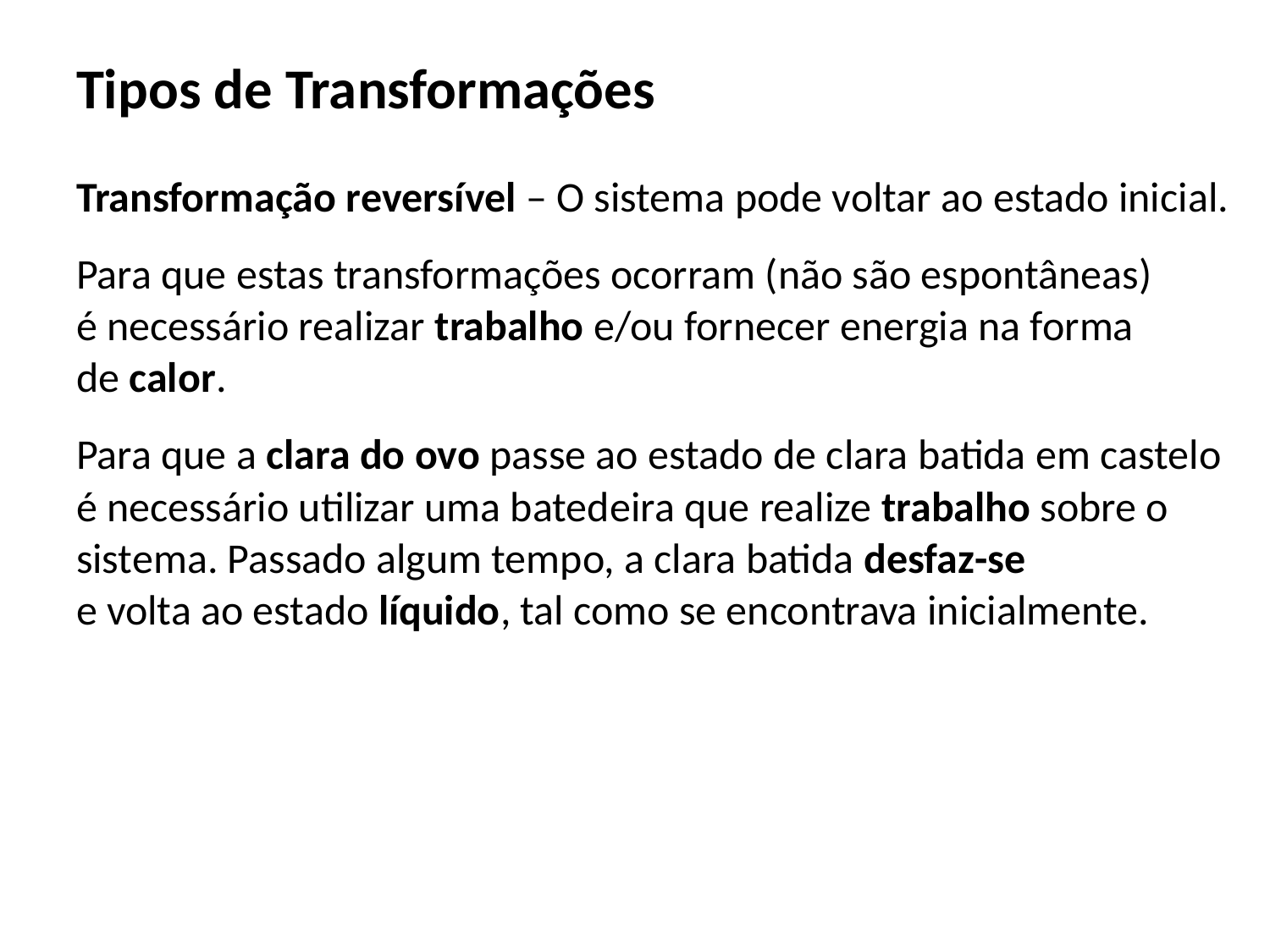

# Tipos de Transformações
Transformação reversível – O sistema pode voltar ao estado inicial.
Para que estas transformações ocorram (não são espontâneas)
é necessário realizar trabalho e/ou fornecer energia na forma
de calor.
Para que a clara do ovo passe ao estado de clara batida em castelo é necessário utilizar uma batedeira que realize trabalho sobre o sistema. Passado algum tempo, a clara batida desfaz-se
e volta ao estado líquido, tal como se encontrava inicialmente.